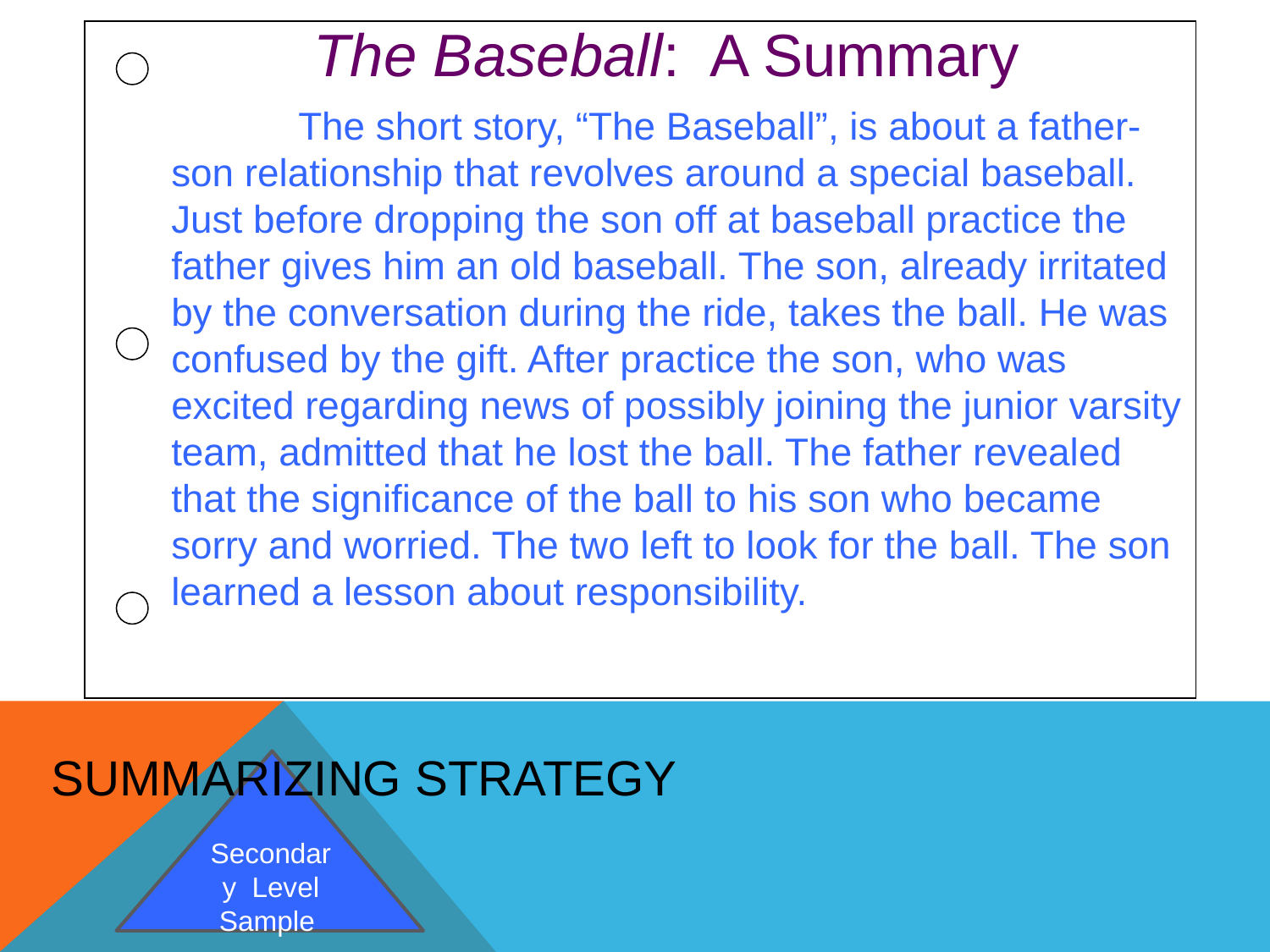

The Baseball:  A Summary

	The short story, “The Baseball”, is about a father-son relationship that revolves around a special baseball.  Just before dropping the son off at baseball practice the father gives him an old baseball. The son, already irritated by the conversation during the ride, takes the ball. He was confused by the gift. After practice the son, who was excited regarding news of possibly joining the junior varsity team, admitted that he lost the ball. The father revealed that the significance of the ball to his son who became sorry and worried. The two left to look for the ball. The son learned a lesson about responsibility.

Summarizing Strategy
Secondary  Level
Sample